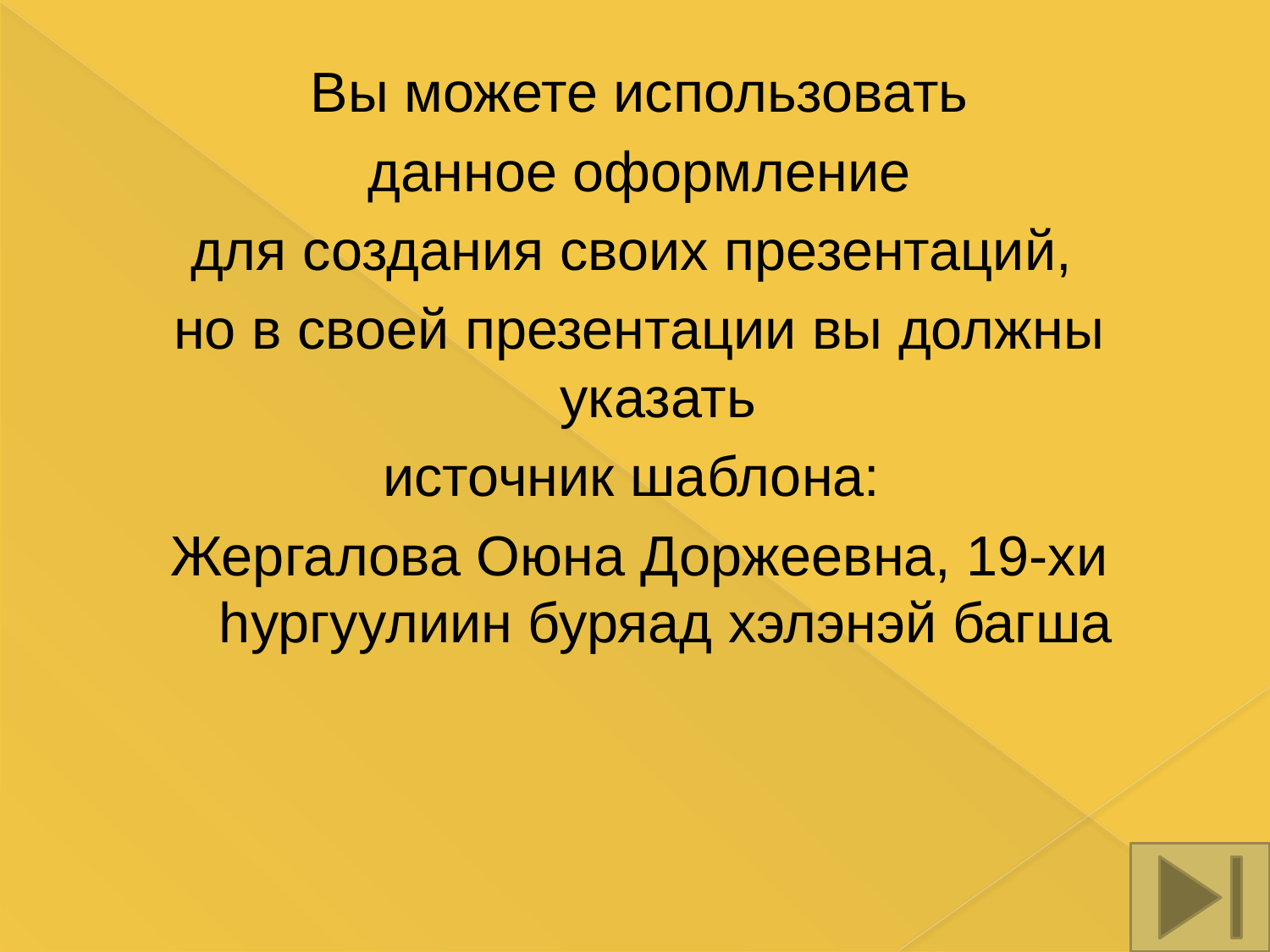

Вы можете использовать
 данное оформление
для создания своих презентаций,
но в своей презентации вы должны указать
источник шаблона:
Жергалова Оюна Доржеевна, 19-хи һургуулиин буряад хэлэнэй багша